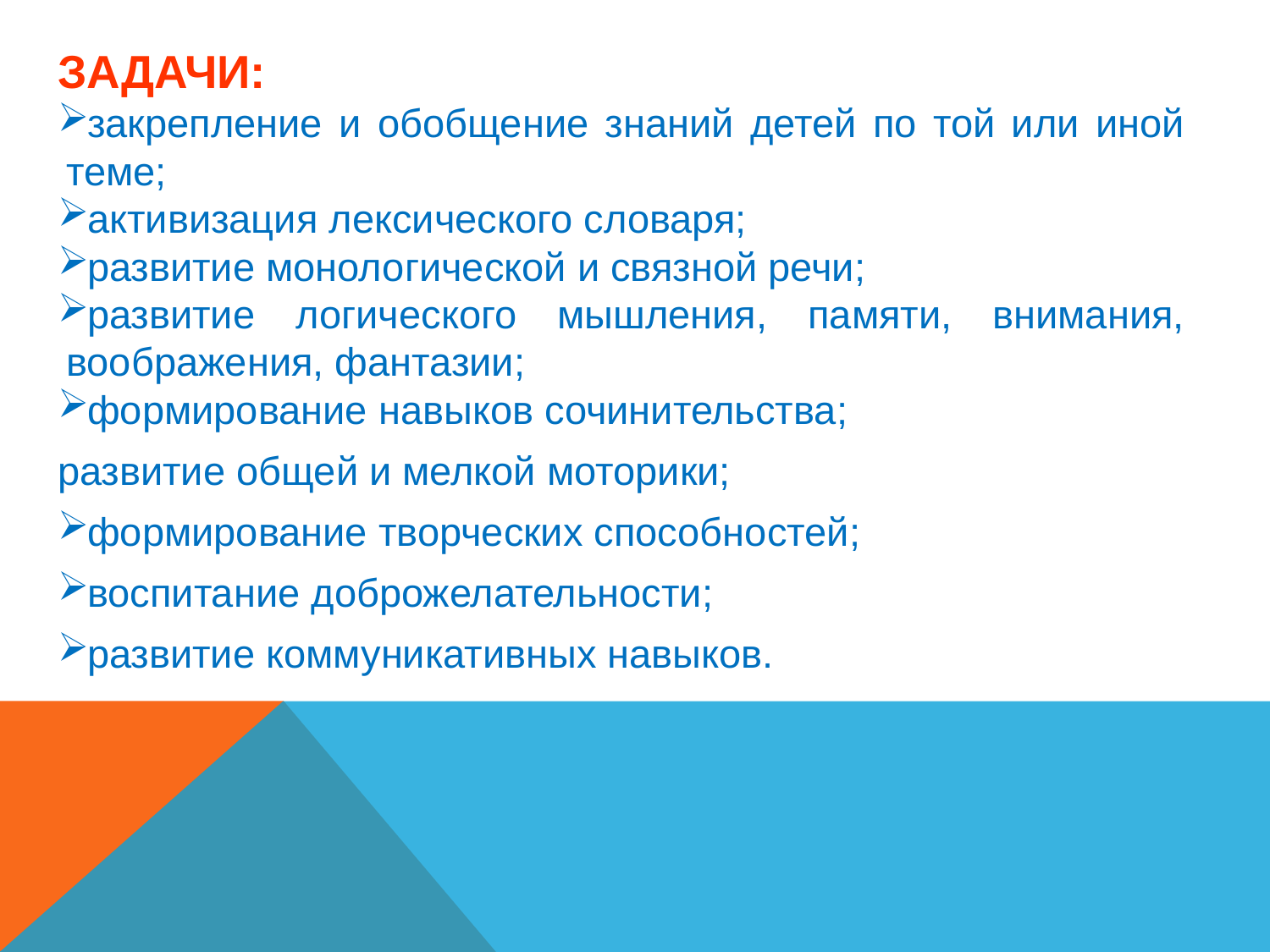

ЗАДАЧИ:
закрепление и обобщение знаний детей по той или иной теме;
активизация лексического словаря;
развитие монологической и связной речи;
развитие логического мышления, памяти, внимания, воображения, фантазии;
формирование навыков сочинительства;
развитие общей и мелкой моторики;
формирование творческих способностей;
воспитание доброжелательности;
развитие коммуникативных навыков.